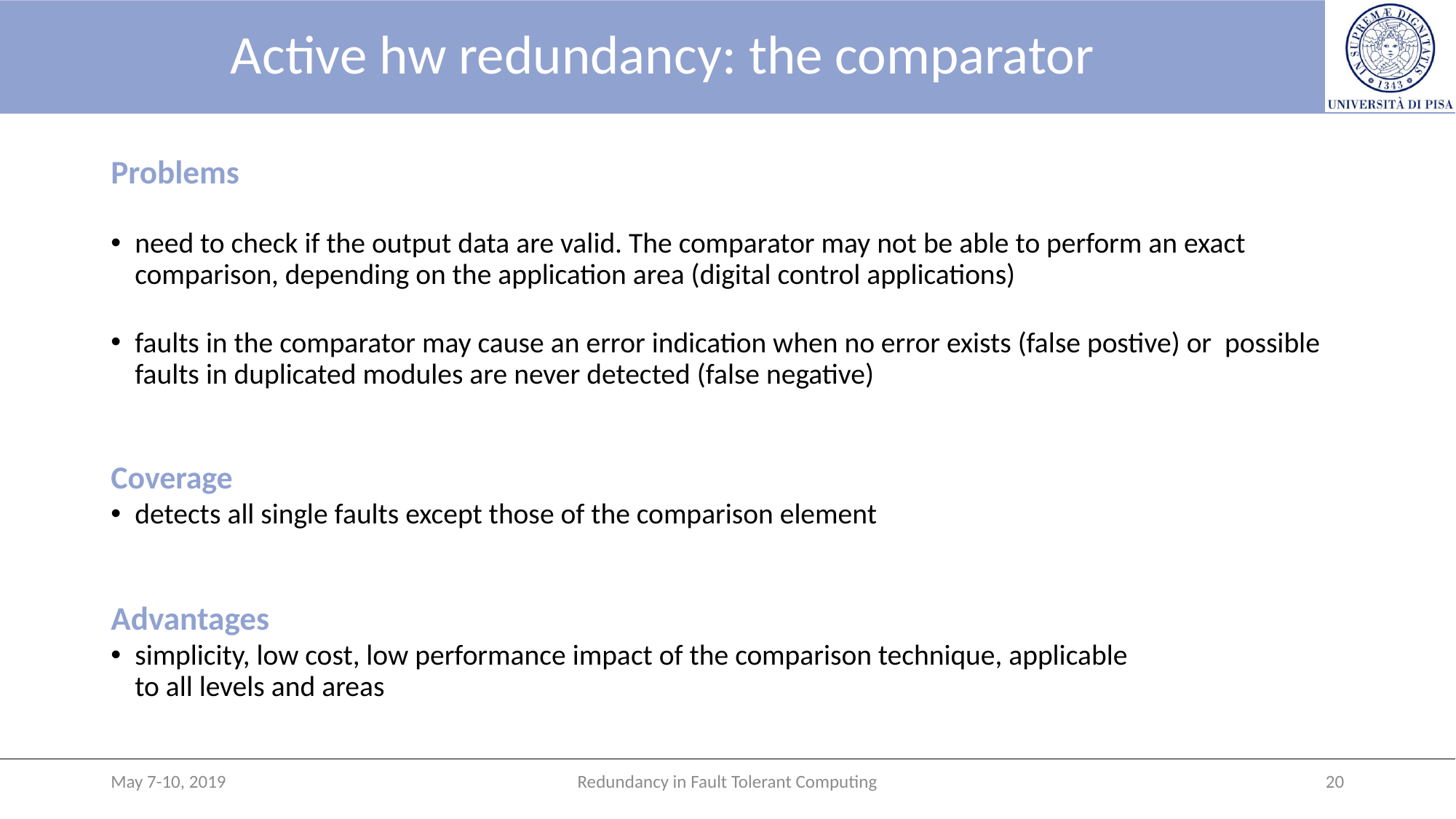

# Active hw redundancy: the comparator
Problems

need to check if the output data are valid. The comparator may not be able to perform an exact comparison, depending on the application area (digital control applications)

faults in the comparator may cause an error indication when no error exists (false postive) or  possible faults in duplicated modules are never detected (false negative)

Coverage
detects all single faults except those of the comparison element

Advantages
simplicity, low cost, low performance impact of the comparison technique, applicable
to all levels and areas
May 7-10, 2019
Redundancy in Fault Tolerant Computing
20